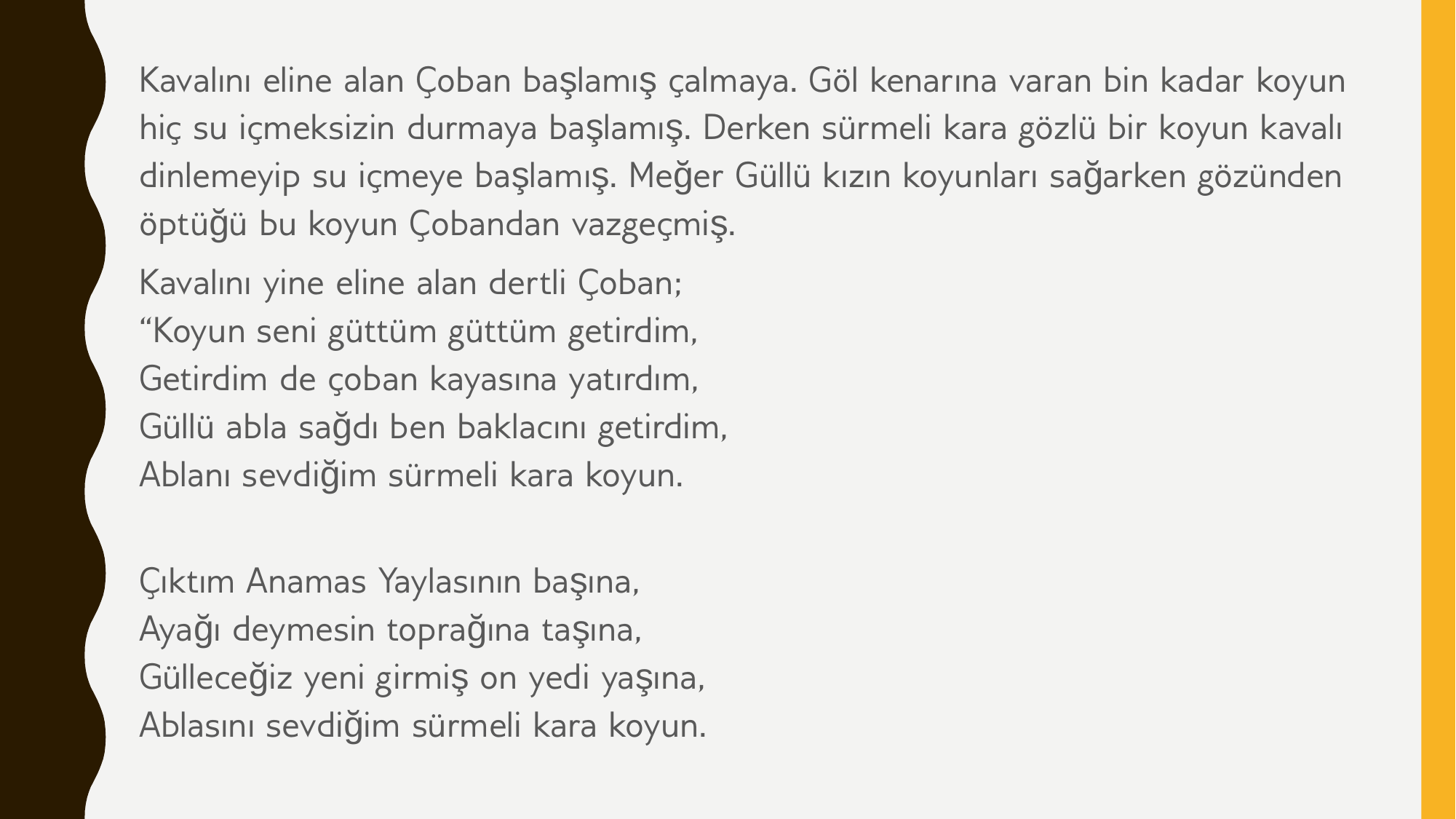

Kavalını eline alan Çoban başlamış çalmaya. Göl kenarına varan bin kadar koyun hiç su içmeksizin durmaya başlamış. Derken sürmeli kara gözlü bir koyun kavalı dinlemeyip su içmeye başlamış. Meğer Güllü kızın koyunları sağarken gözünden öptüğü bu koyun Çobandan vazgeçmiş.
Kavalını yine eline alan dertli Çoban;
“Koyun seni güttüm güttüm getirdim,
Getirdim de çoban kayasına yatırdım,
Güllü abla sağdı ben baklacını getirdim,
Ablanı sevdiğim sürmeli kara koyun.
Çıktım Anamas Yaylasının başına,
Ayağı deymesin toprağına taşına,
Gülleceğiz yeni girmiş on yedi yaşına,
Ablasını sevdiğim sürmeli kara koyun.